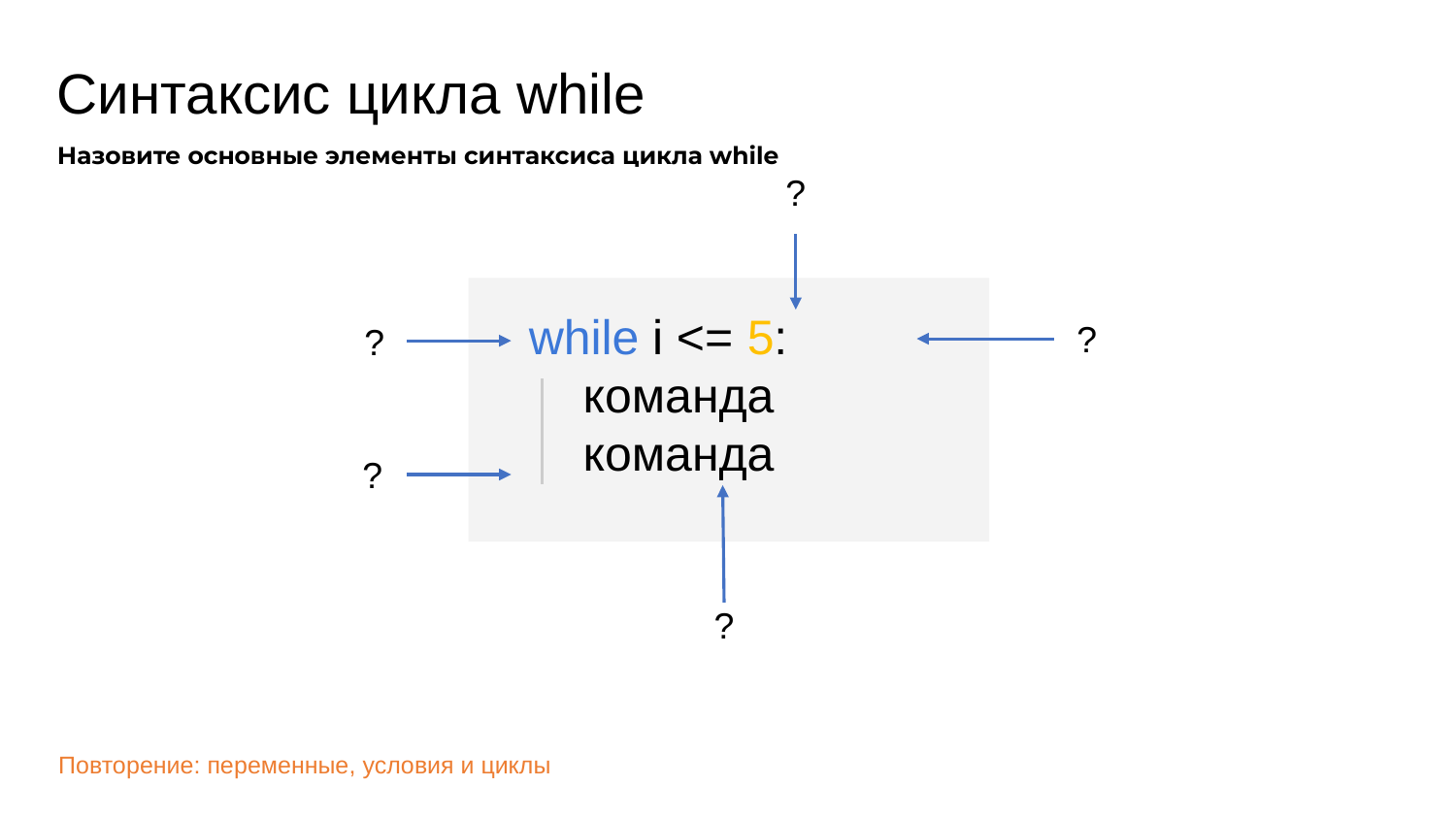

Синтаксис цикла while
Назовите основные элементы синтаксиса цикла while
?
while i <= 5:
    команда
    команда
?
?
?
?
Повторение: переменные, условия и циклы